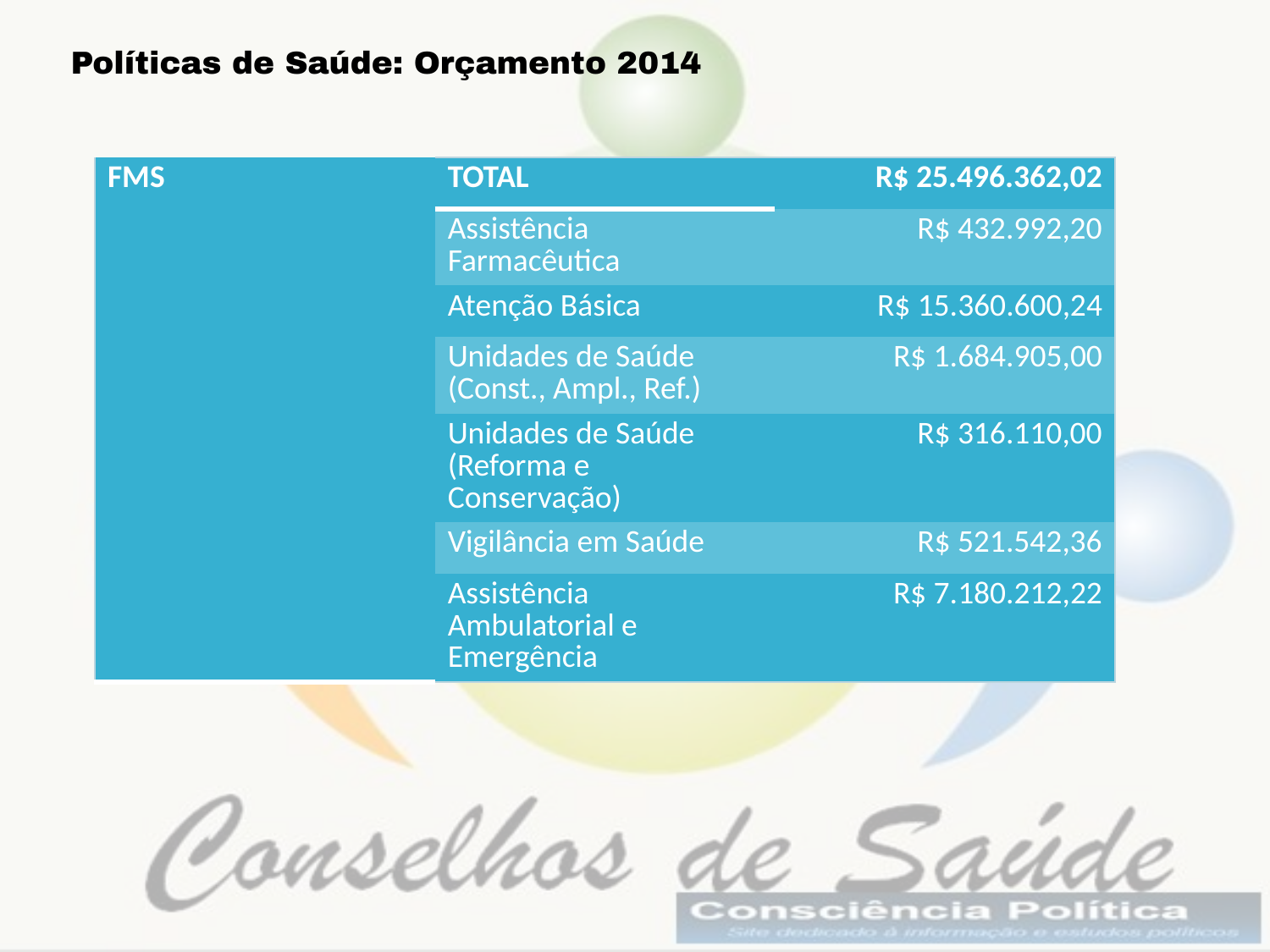

Políticas de Saúde: Orçamento 2014
| FMS | TOTAL | R$ 25.496.362,02 |
| --- | --- | --- |
|  | Assistência Farmacêutica | R$ 432.992,20 |
|  | Atenção Básica | R$ 15.360.600,24 |
|  | Unidades de Saúde (Const., Ampl., Ref.) | R$ 1.684.905,00 |
|  | Unidades de Saúde (Reforma e Conservação) | R$ 316.110,00 |
|  | Vigilância em Saúde | R$ 521.542,36 |
|  | Assistência Ambulatorial e Emergência | R$ 7.180.212,22 |